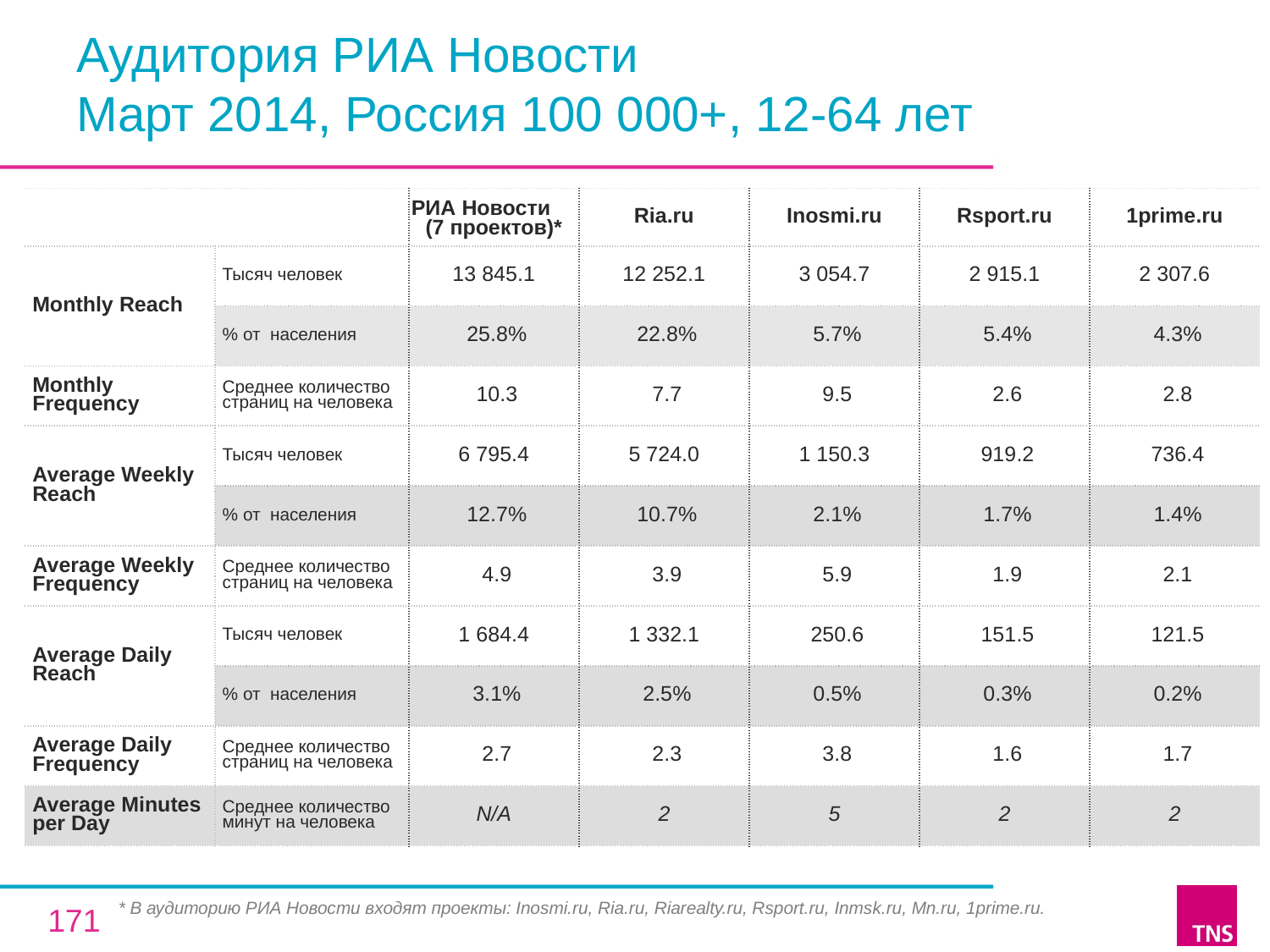

# Аудитория РИА Новости Март 2014, Россия 100 000+, 12-64 лет
|  |  | РИА Новости (7 проектов)\* | Ria.ru | Inosmi.ru | Rsport.ru | 1prime.ru |
| --- | --- | --- | --- | --- | --- | --- |
| Monthly Reach | Тысяч человек | 13 845.1 | 12 252.1 | 3 054.7 | 2 915.1 | 2 307.6 |
|  | % от населения | 25.8% | 22.8% | 5.7% | 5.4% | 4.3% |
| Monthly Frequency | Среднее количество страниц на человека | 10.3 | 7.7 | 9.5 | 2.6 | 2.8 |
| Average Weekly Reach | Тысяч человек | 6 795.4 | 5 724.0 | 1 150.3 | 919.2 | 736.4 |
|  | % от населения | 12.7% | 10.7% | 2.1% | 1.7% | 1.4% |
| Average Weekly Frequency | Среднее количество страниц на человека | 4.9 | 3.9 | 5.9 | 1.9 | 2.1 |
| Average Daily Reach | Тысяч человек | 1 684.4 | 1 332.1 | 250.6 | 151.5 | 121.5 |
|  | % от населения | 3.1% | 2.5% | 0.5% | 0.3% | 0.2% |
| Average Daily Frequency | Среднее количество страниц на человека | 2.7 | 2.3 | 3.8 | 1.6 | 1.7 |
| Average Minutes per Day | Среднее количество минут на человека | N/A | 2 | 5 | 2 | 2 |
* В аудиторию РИА Новости входят проекты: Inosmi.ru, Ria.ru, Riarealty.ru, Rsport.ru, Inmsk.ru, Mn.ru, 1prime.ru.
171